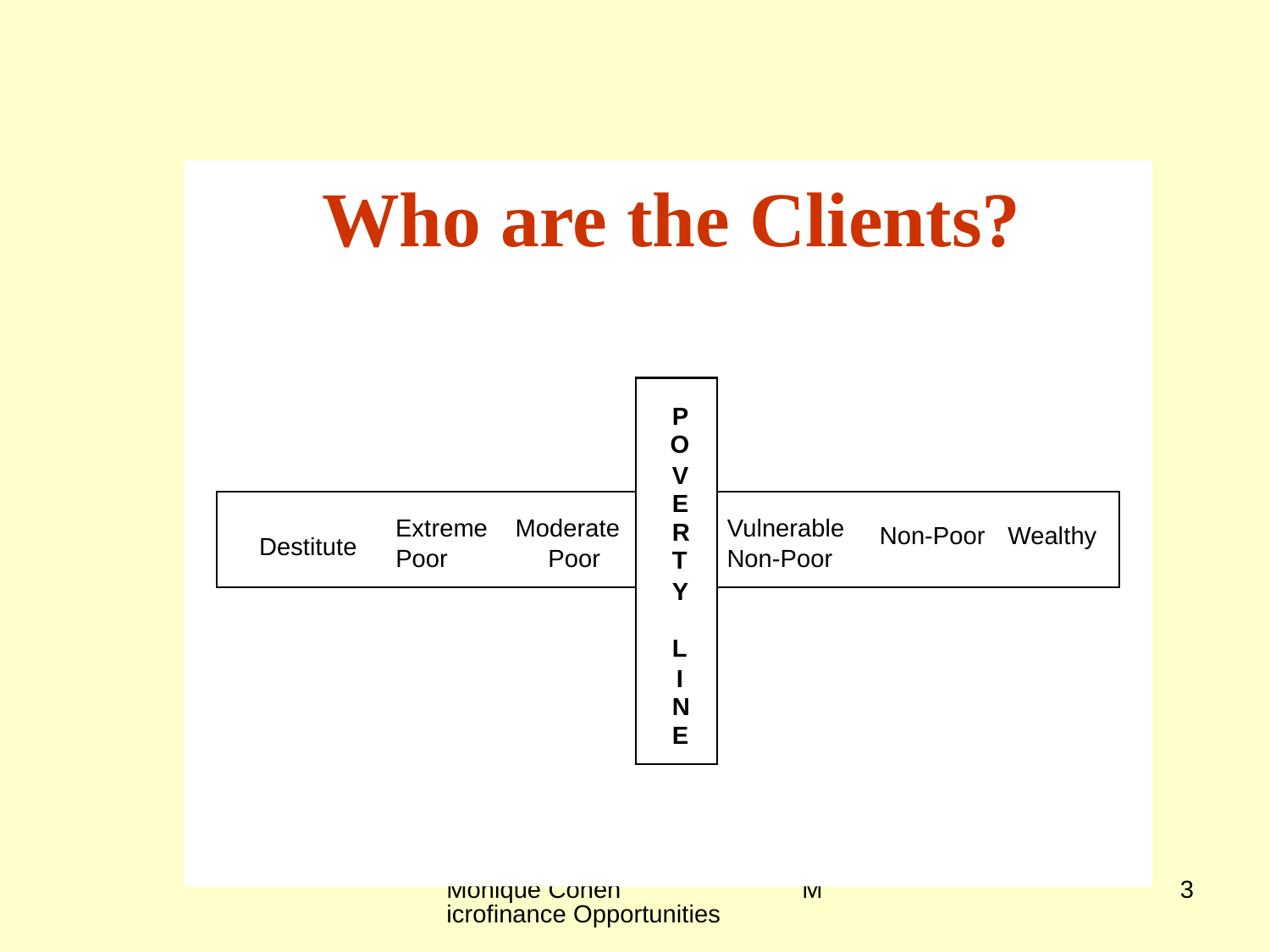

Who are the Clients?

P
O
V
E

Extreme
Moderate
Vulnerable

R
Non-Poor
Wealthy

Destitute
Poor
Poor
Non-Poor
T
Y
L
I
N
E

Monique Cohen                          Microfinance Opportunities
3